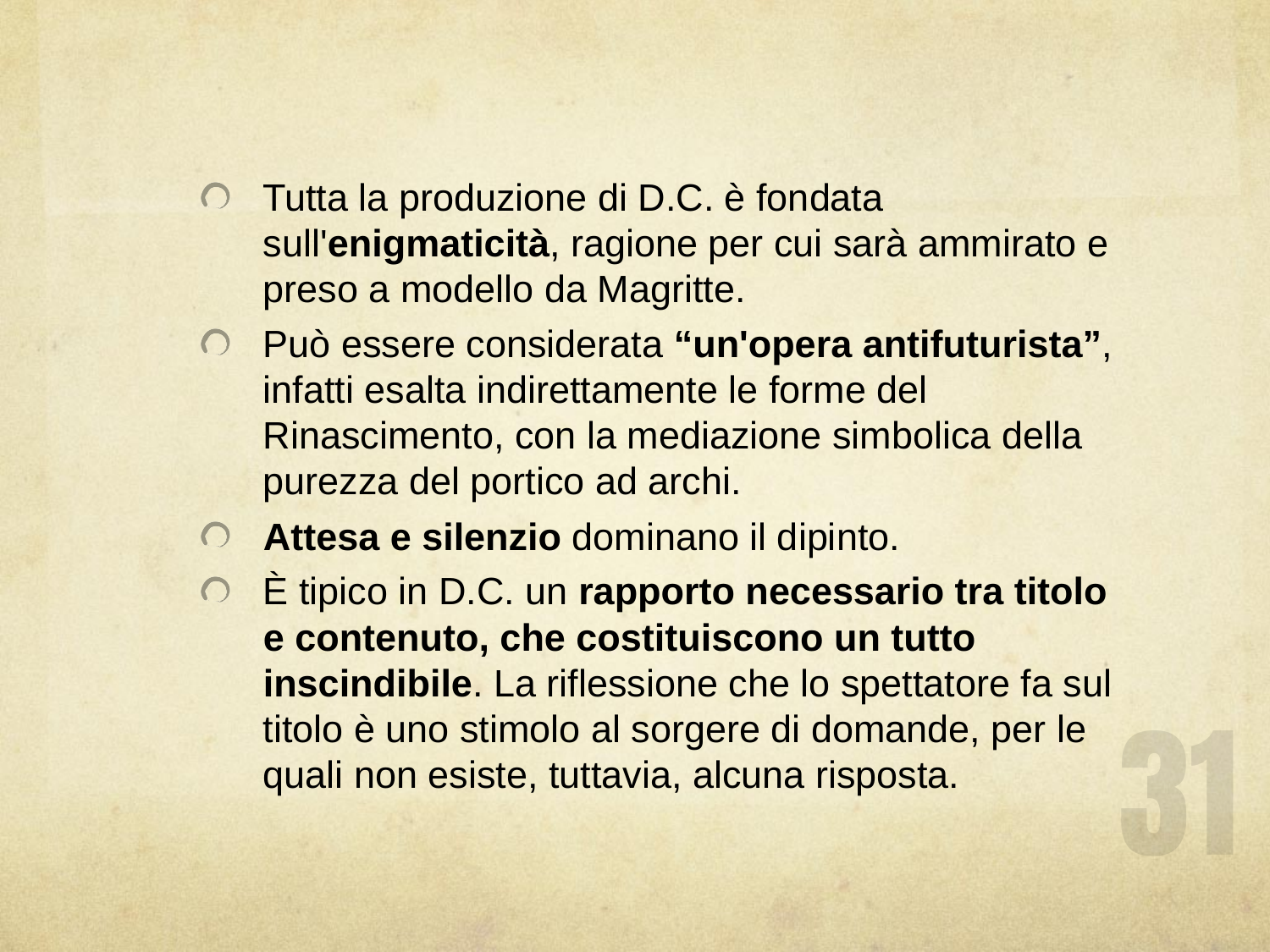

Tutta la produzione di D.C. è fondata sull'enigmaticità, ragione per cui sarà ammirato e preso a modello da Magritte.
Può essere considerata “un'opera antifuturista”, infatti esalta indirettamente le forme del Rinascimento, con la mediazione simbolica della purezza del portico ad archi.
Attesa e silenzio dominano il dipinto.
È tipico in D.C. un rapporto necessario tra titolo e contenuto, che costituiscono un tutto inscindibile. La riflessione che lo spettatore fa sul titolo è uno stimolo al sorgere di domande, per le quali non esiste, tuttavia, alcuna risposta.

31